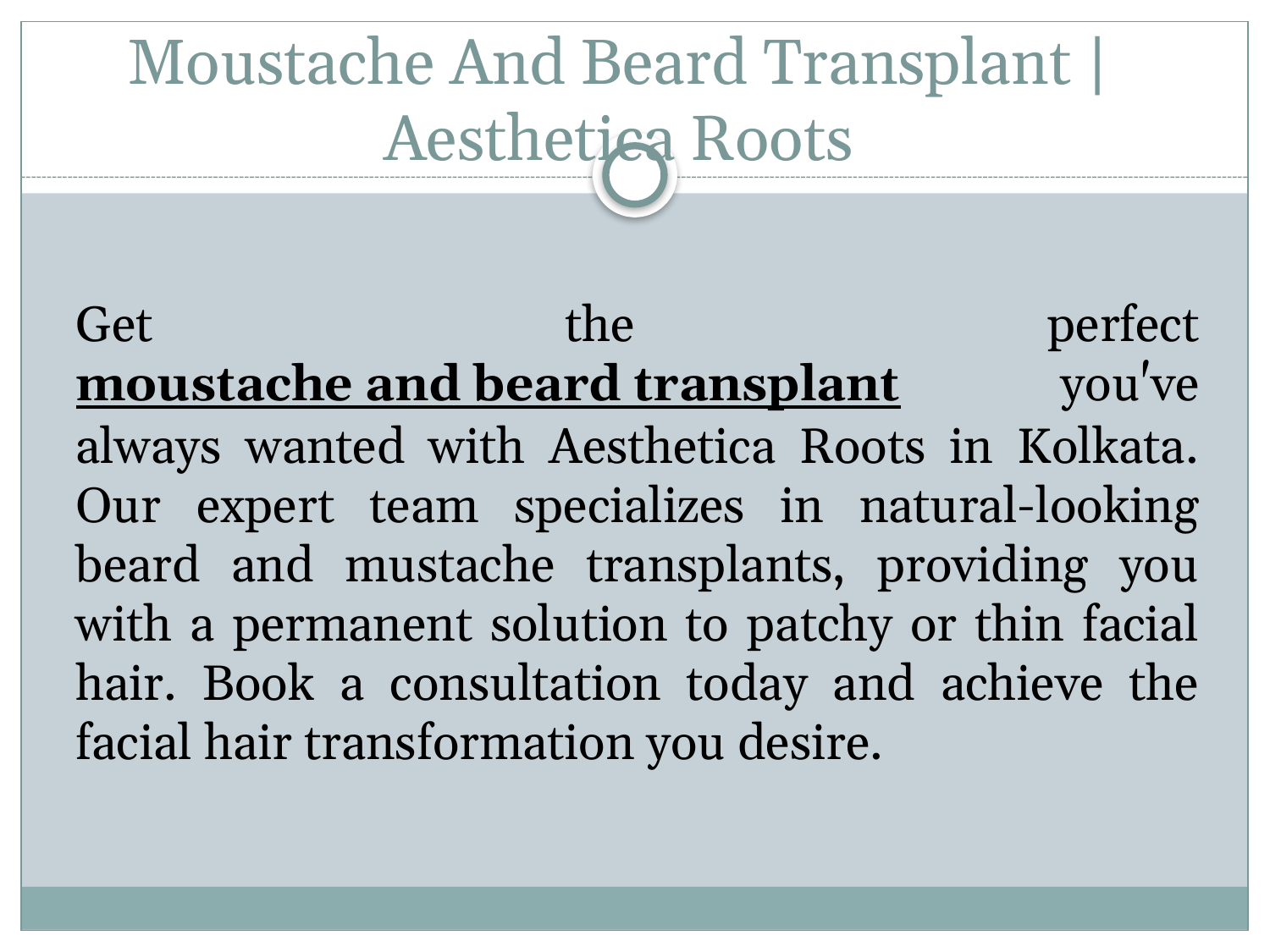

# Moustache And Beard Transplant | Aesthetica Roots
Get the perfect moustache and beard transplant you've always wanted with Aesthetica Roots in Kolkata. Our expert team specializes in natural-looking beard and mustache transplants, providing you with a permanent solution to patchy or thin facial hair. Book a consultation today and achieve the facial hair transformation you desire.